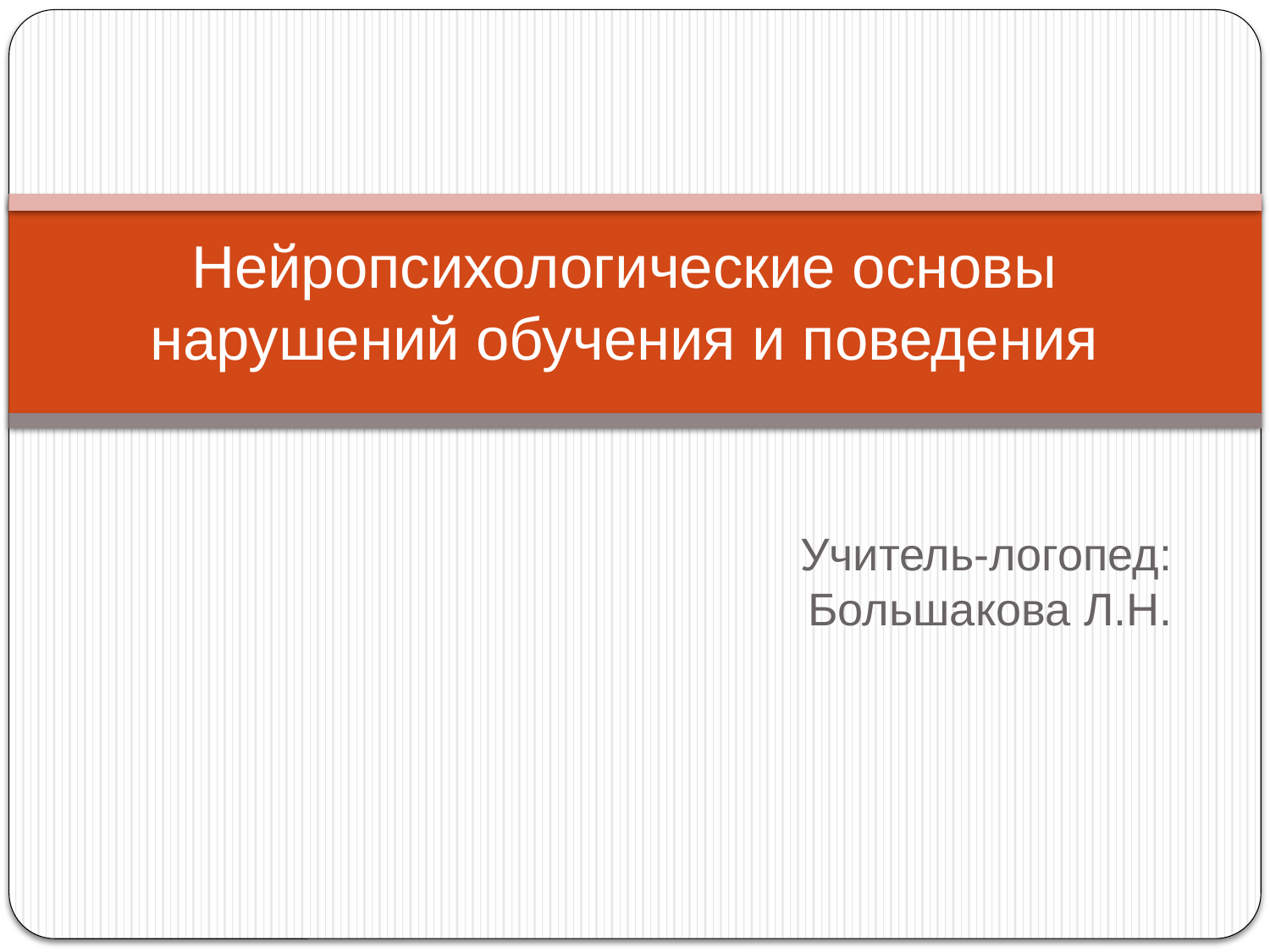

# Нейропсихологические основы нарушений обучения и поведения
Учитель-логопед: Большакова Л.Н.